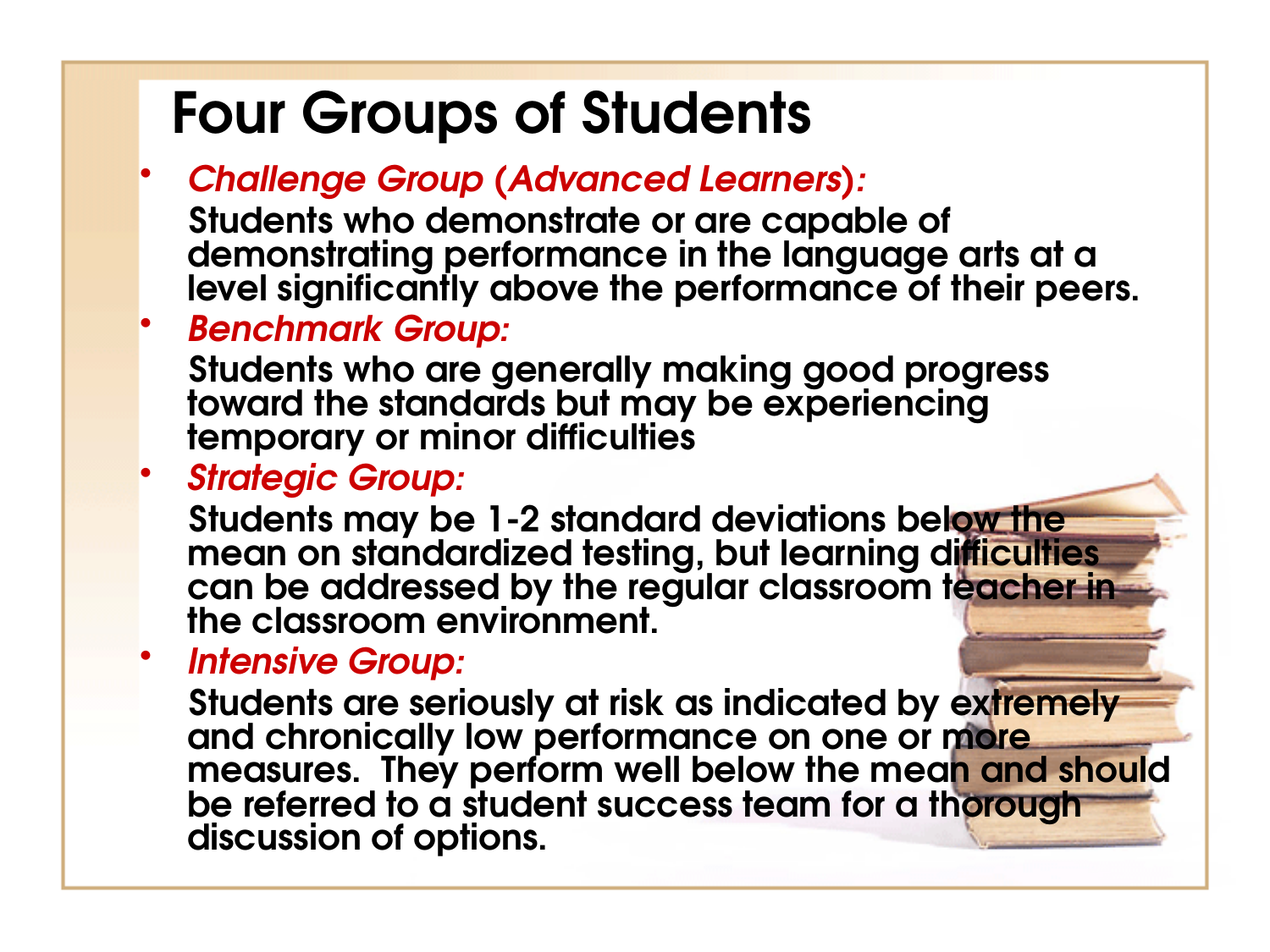

# Four Groups of Students
Challenge Group (Advanced Learners):
     Students who demonstrate or are capable of demonstrating performance in the language arts at a level significantly above the performance of their peers.
Benchmark Group:
     Students who are generally making good progress toward the standards but may be experiencing temporary or minor difficulties
Strategic Group:
     Students may be 1-2 standard deviations below the mean on standardized testing, but learning difficulties can be addressed by the regular classroom teacher in the classroom environment.
Intensive Group:
     Students are seriously at risk as indicated by extremely and chronically low performance on one or more measures.  They perform well below the mean and should be referred to a student success team for a thorough discussion of options.